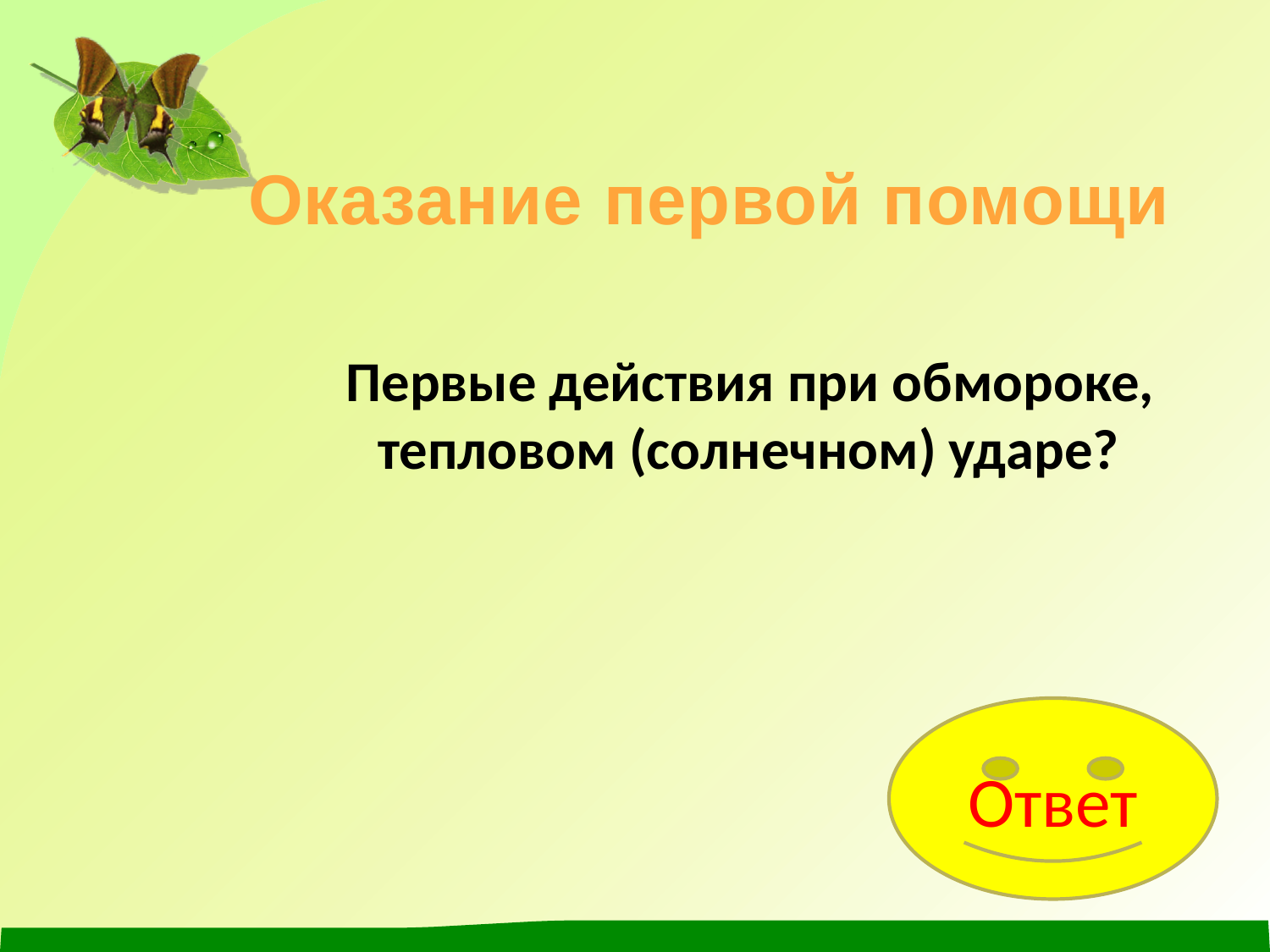

Оказание первой помощи
    Первые действия при обмороке, тепловом (солнечном) ударе?
Ответ